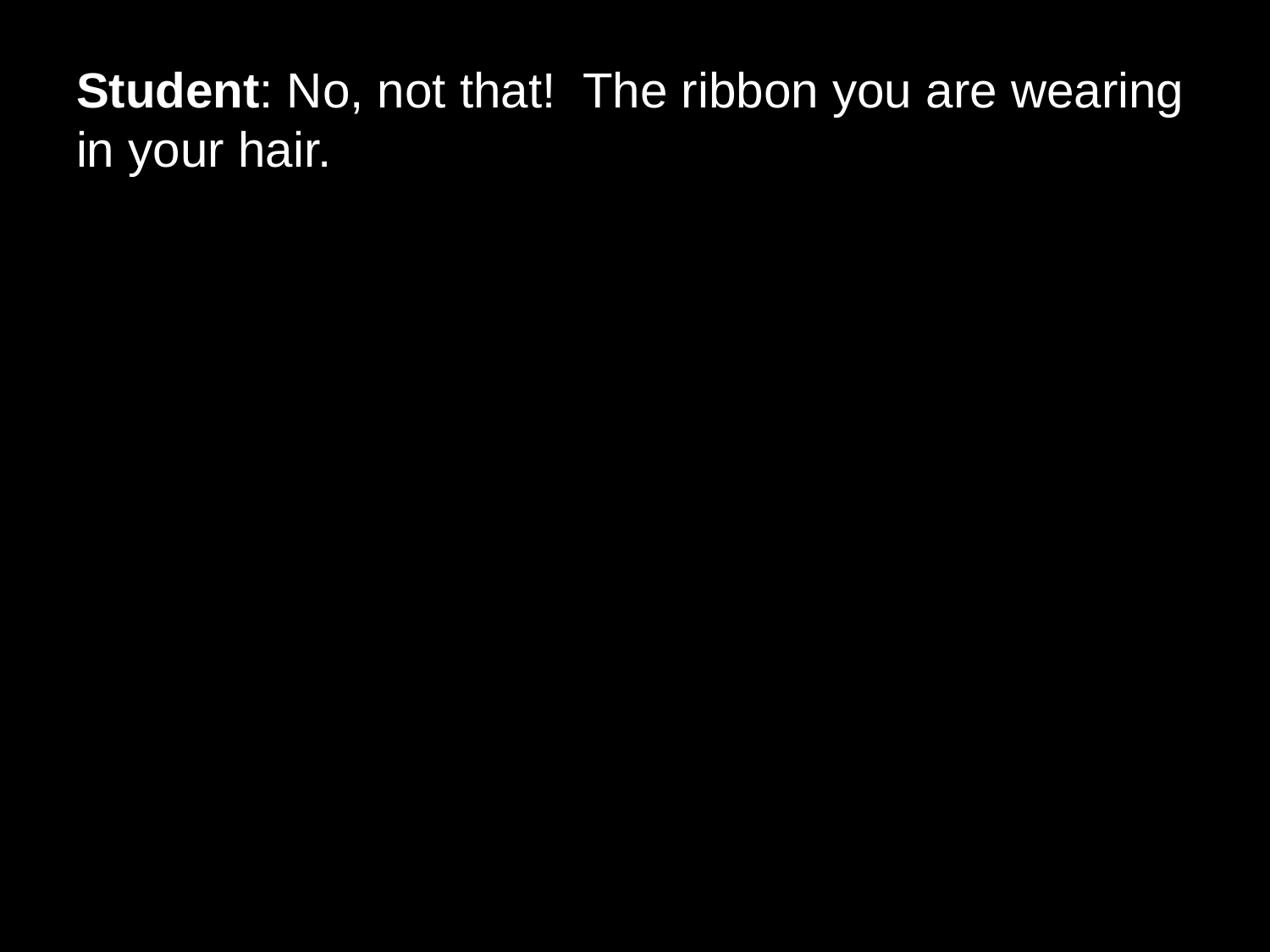

# Student: No, not that!  The ribbon you are wearing in your hair.